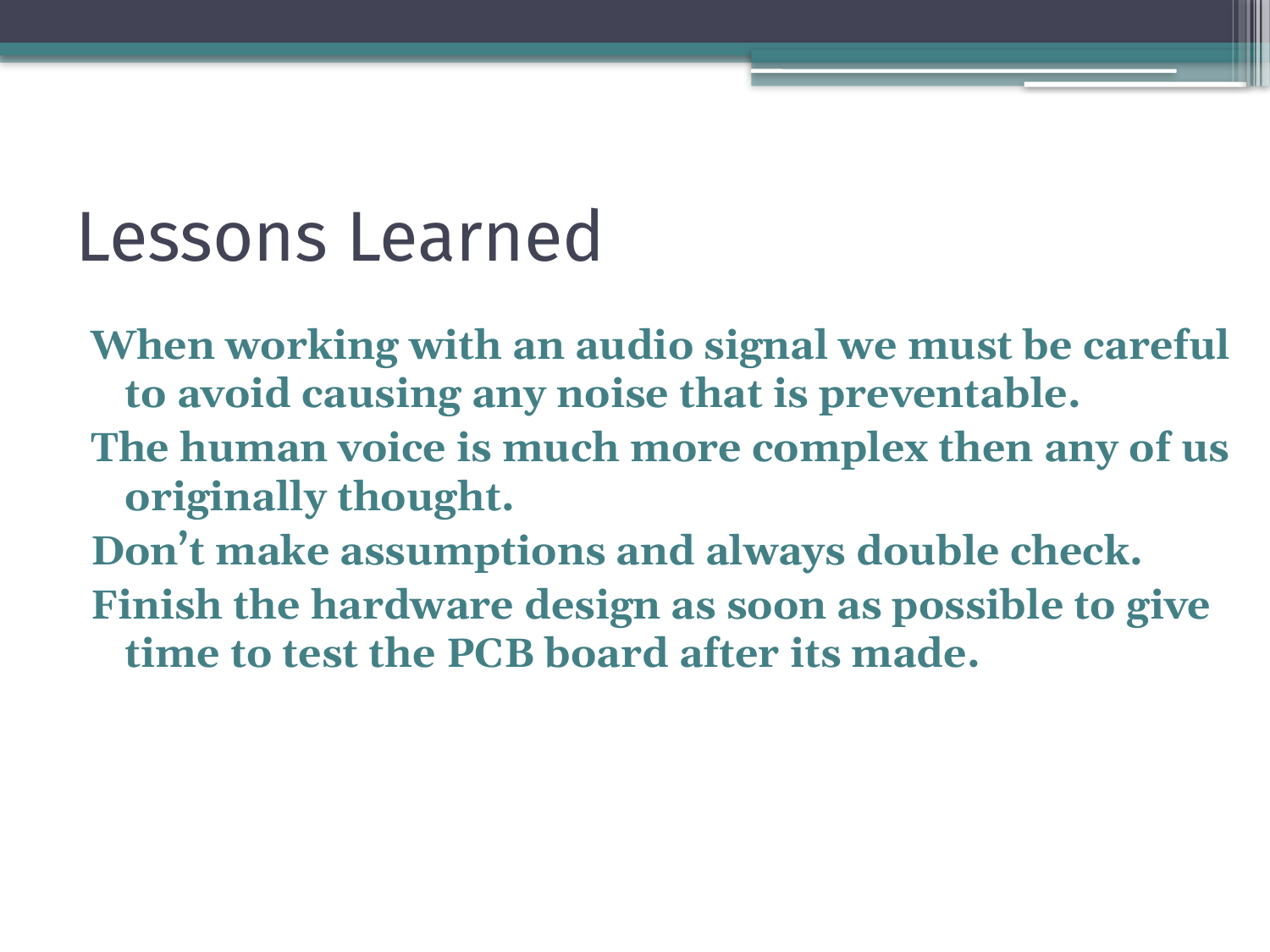

# Lessons Learned
When working with an audio signal we must be careful to avoid causing any noise that is preventable.
The human voice is much more complex then any of us originally thought.
Don’t make assumptions and always double check.
Finish the hardware design as soon as possible to give time to test the PCB board after its made.